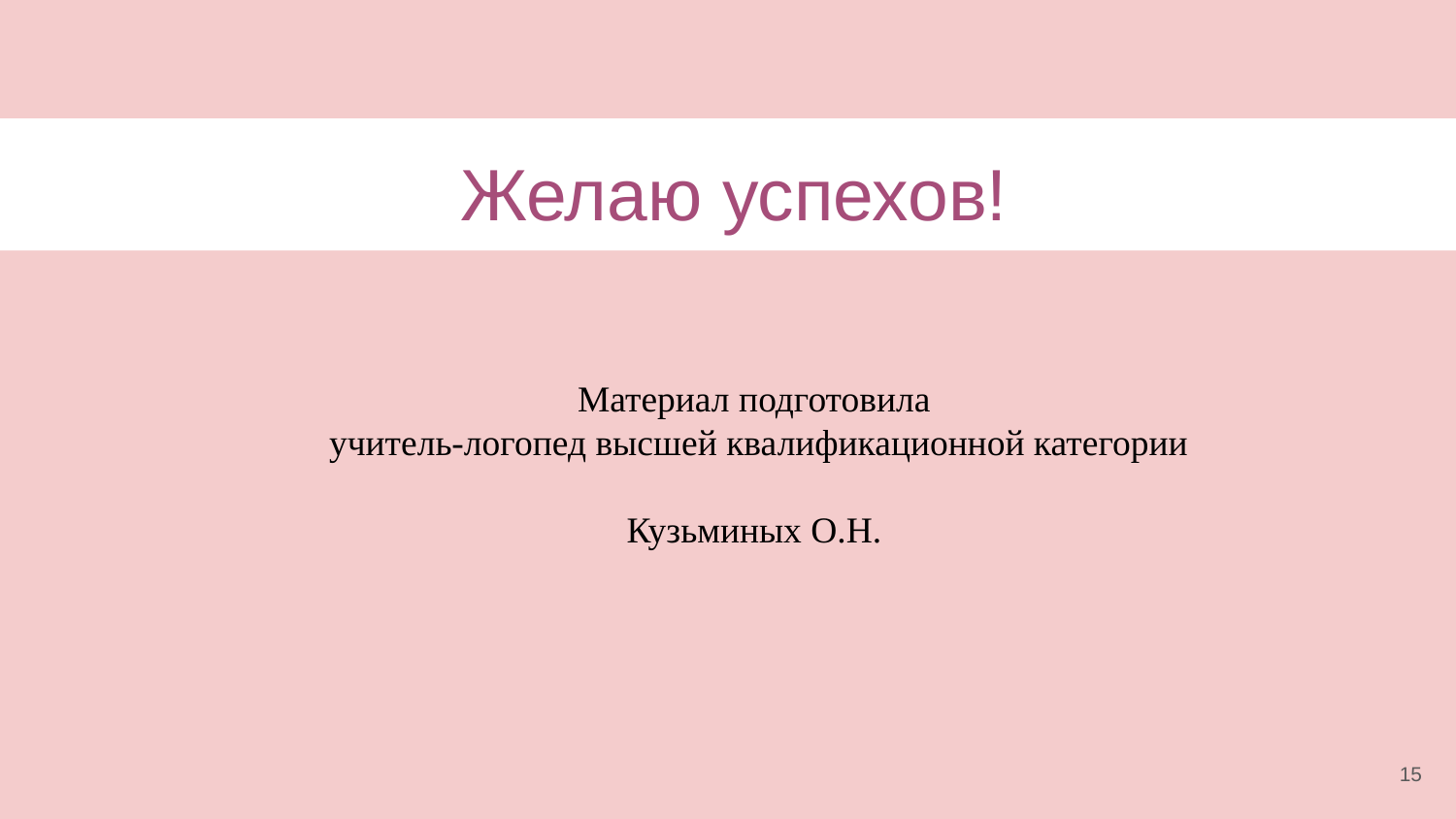

# Желаю успехов!
Материал подготовила
 учитель-логопед высшей квалификационной категории

Кузьминых О.Н.